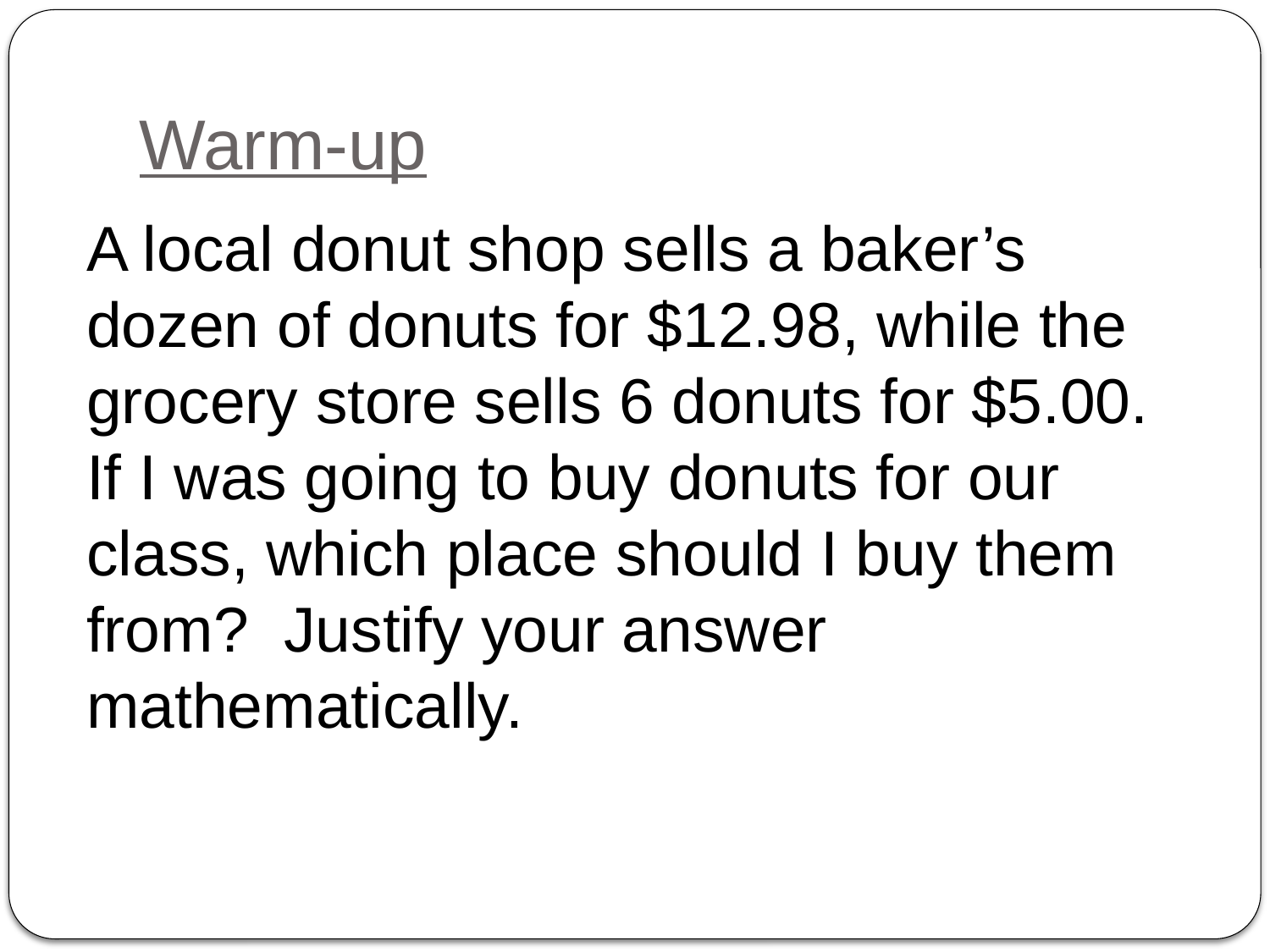

# Warm-up
A local donut shop sells a baker’s dozen of donuts for $12.98, while the grocery store sells 6 donuts for $5.00.  If I was going to buy donuts for our class, which place should I buy them from?  Justify your answer mathematically.